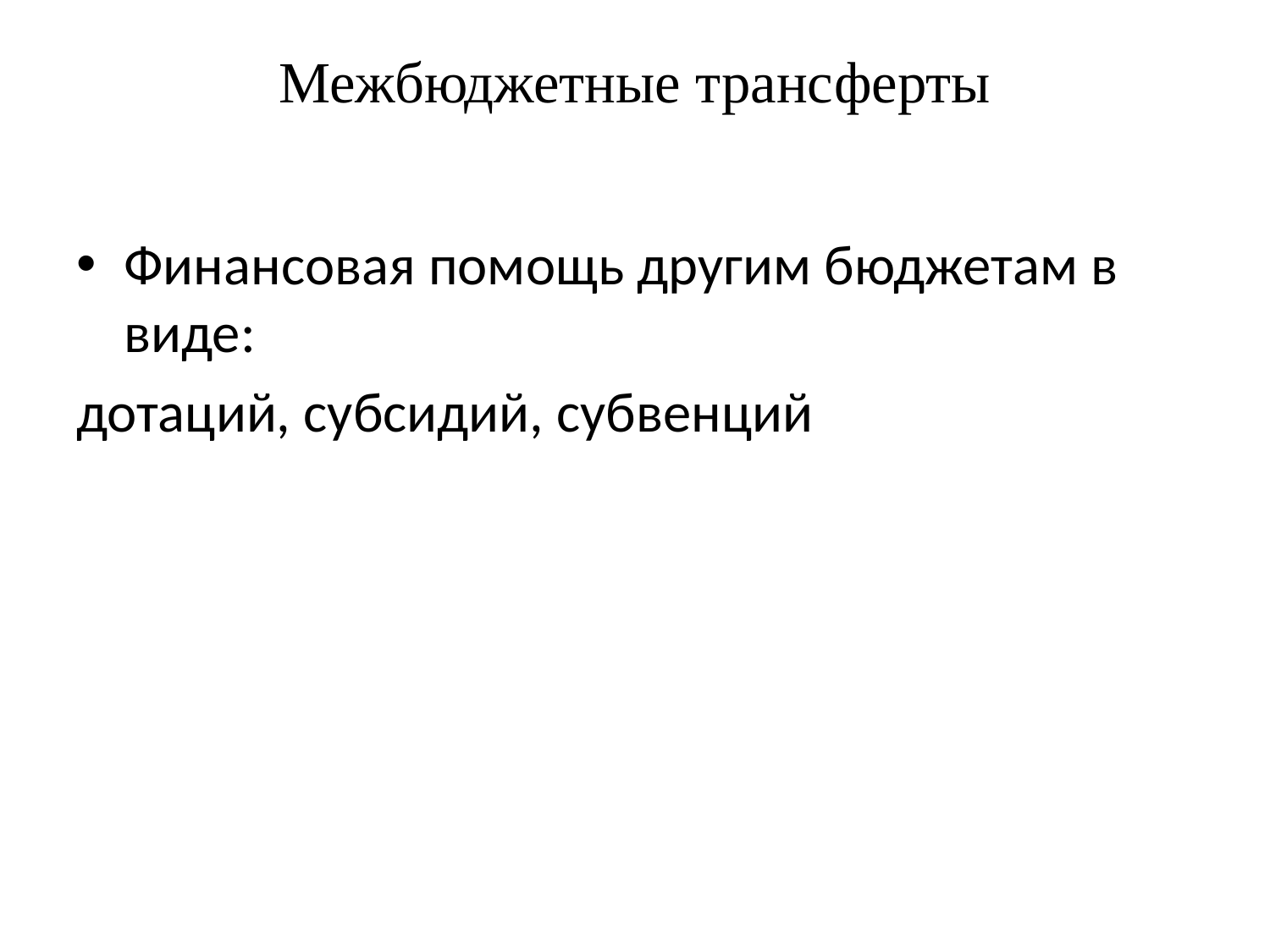

# Межбюджетные трансферты
Финансовая помощь другим бюджетам в виде:
дотаций, субсидий, субвенций